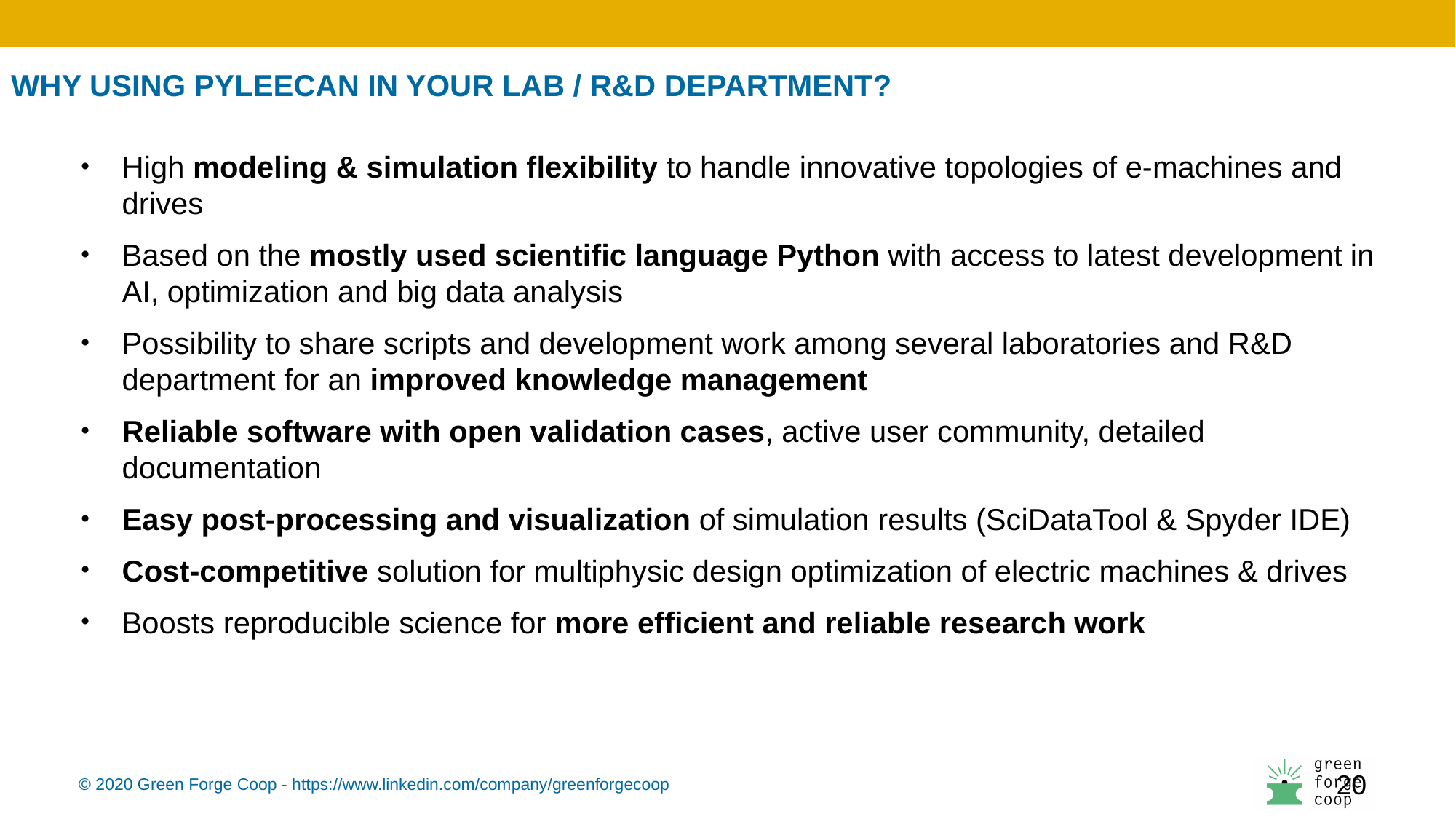

WHY USING PYLEECAN iN your lab / R&D DEPARTMENT?
High modeling & simulation flexibility to handle innovative topologies of e-machines and drives
Based on the mostly used scientific language Python with access to latest development in AI, optimization and big data analysis
Possibility to share scripts and development work among several laboratories and R&D department for an improved knowledge management
Reliable software with open validation cases, active user community, detailed documentation
Easy post-processing and visualization of simulation results (SciDataTool & Spyder IDE)
Cost-competitive solution for multiphysic design optimization of electric machines & drives
Boosts reproducible science for more efficient and reliable research work

20